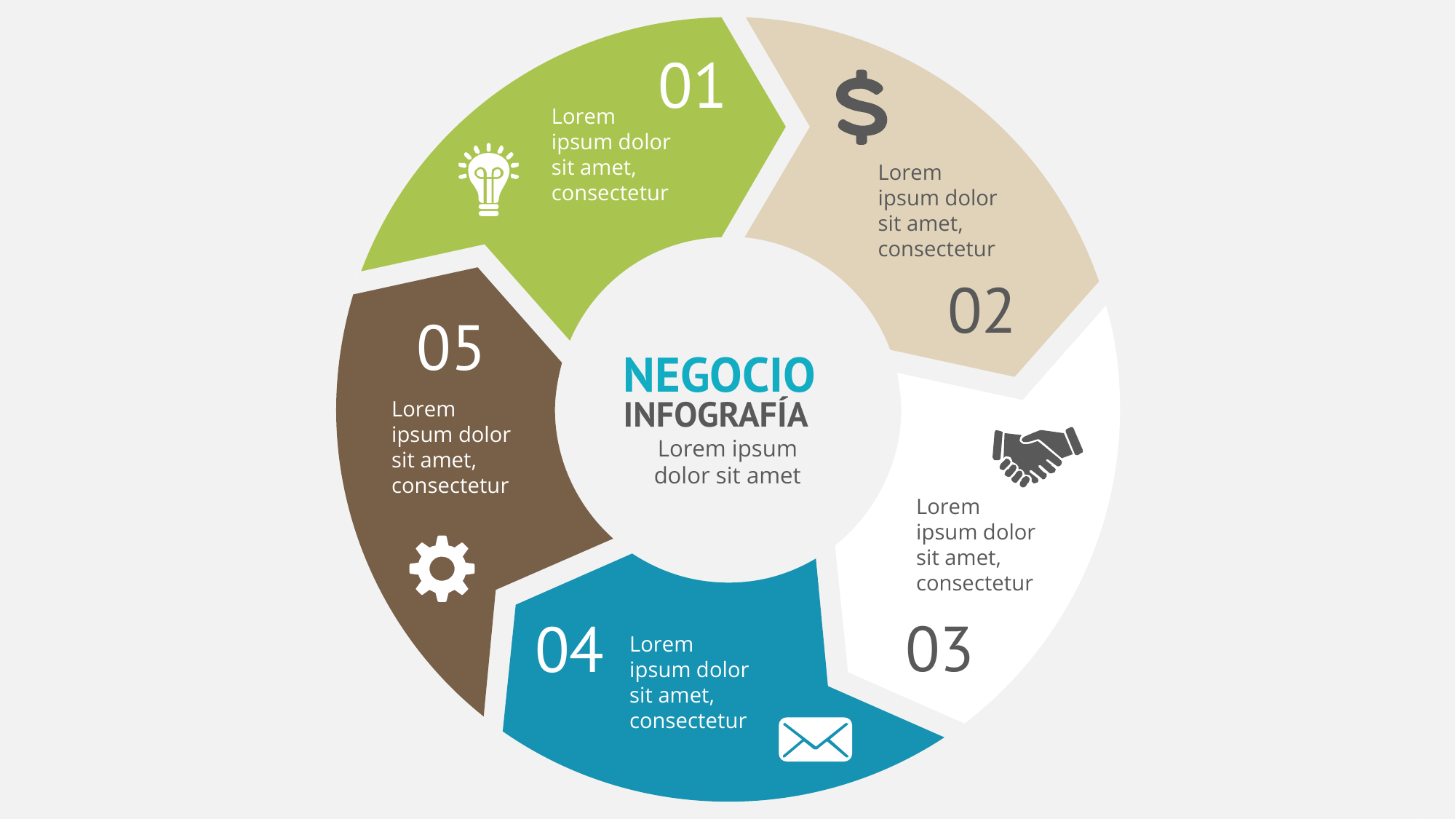

01

Lorem ipsum dolor sit amet, consectetur

Lorem ipsum dolor sit amet, consectetur

02

05
NEGOCIO
INFOGRAFÍA
Lorem ipsum dolor sit amet, consectetur

Lorem ipsum dolor sit amet
Lorem ipsum dolor sit amet, consectetur

03
04
Lorem ipsum dolor sit amet, consectetur